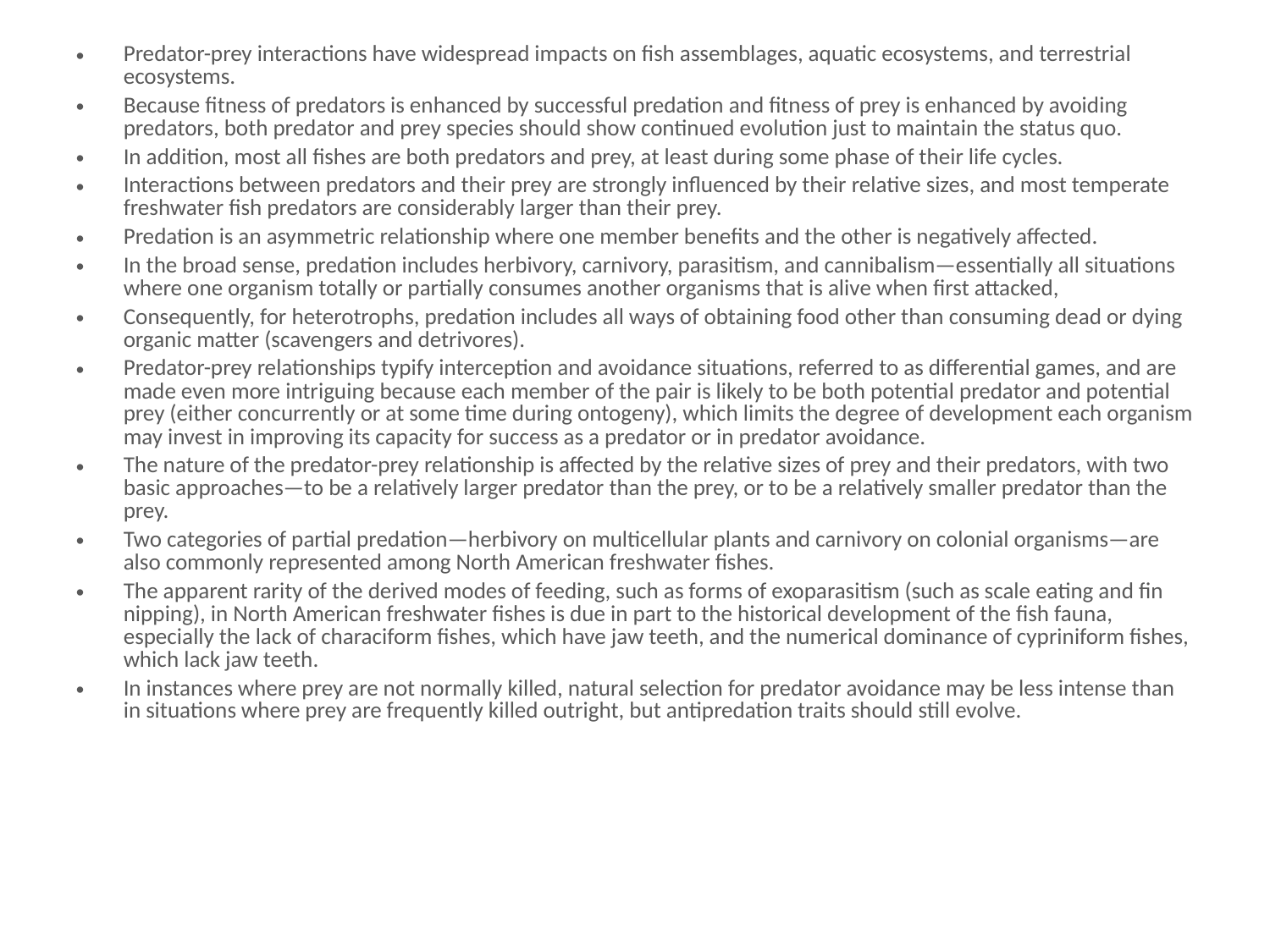

# Predator-prey interactions have widespread impacts on fish assemblages, aquat...
Predator-prey interactions have widespread impacts on fish assemblages, aquatic ecosystems, and terrestrial ecosystems.
Because fitness of predators is enhanced by successful predation and fitness of prey is enhanced by avoiding predators, both predator and prey species should show continued evolution just to maintain the status quo.
In addition, most all fishes are both predators and prey, at least during some phase of their life cycles.
Interactions between predators and their prey are strongly influenced by their relative sizes, and most temperate freshwater fish predators are considerably larger than their prey.
Predation is an asymmetric relationship where one member benefits and the other is negatively affected.
In the broad sense, predation includes herbivory, carnivory, parasitism, and cannibalism—essentially all situations where one organism totally or partially consumes another organisms that is alive when first attacked,
Consequently, for heterotrophs, predation includes all ways of obtaining food other than consuming dead or dying organic matter (scavengers and detrivores).
Predator-prey relationships typify interception and avoidance situations, referred to as differential games, and are made even more intriguing because each member of the pair is likely to be both potential predator and potential prey (either concurrently or at some time during ontogeny), which limits the degree of development each organism may invest in improving its capacity for success as a predator or in predator avoidance.
The nature of the predator-prey relationship is affected by the relative sizes of prey and their predators, with two basic approaches—to be a relatively larger predator than the prey, or to be a relatively smaller predator than the prey.
Two categories of partial predation—herbivory on multicellular plants and carnivory on colonial organisms—are also commonly represented among North American freshwater fishes.
The apparent rarity of the derived modes of feeding, such as forms of exoparasitism (such as scale eating and fin nipping), in North American freshwater fishes is due in part to the historical development of the fish fauna, especially the lack of characiform fishes, which have jaw teeth, and the numerical dominance of cypriniform fishes, which lack jaw teeth.
In instances where prey are not normally killed, natural selection for predator avoidance may be less intense than in situations where prey are frequently killed outright, but antipredation traits should still evolve.